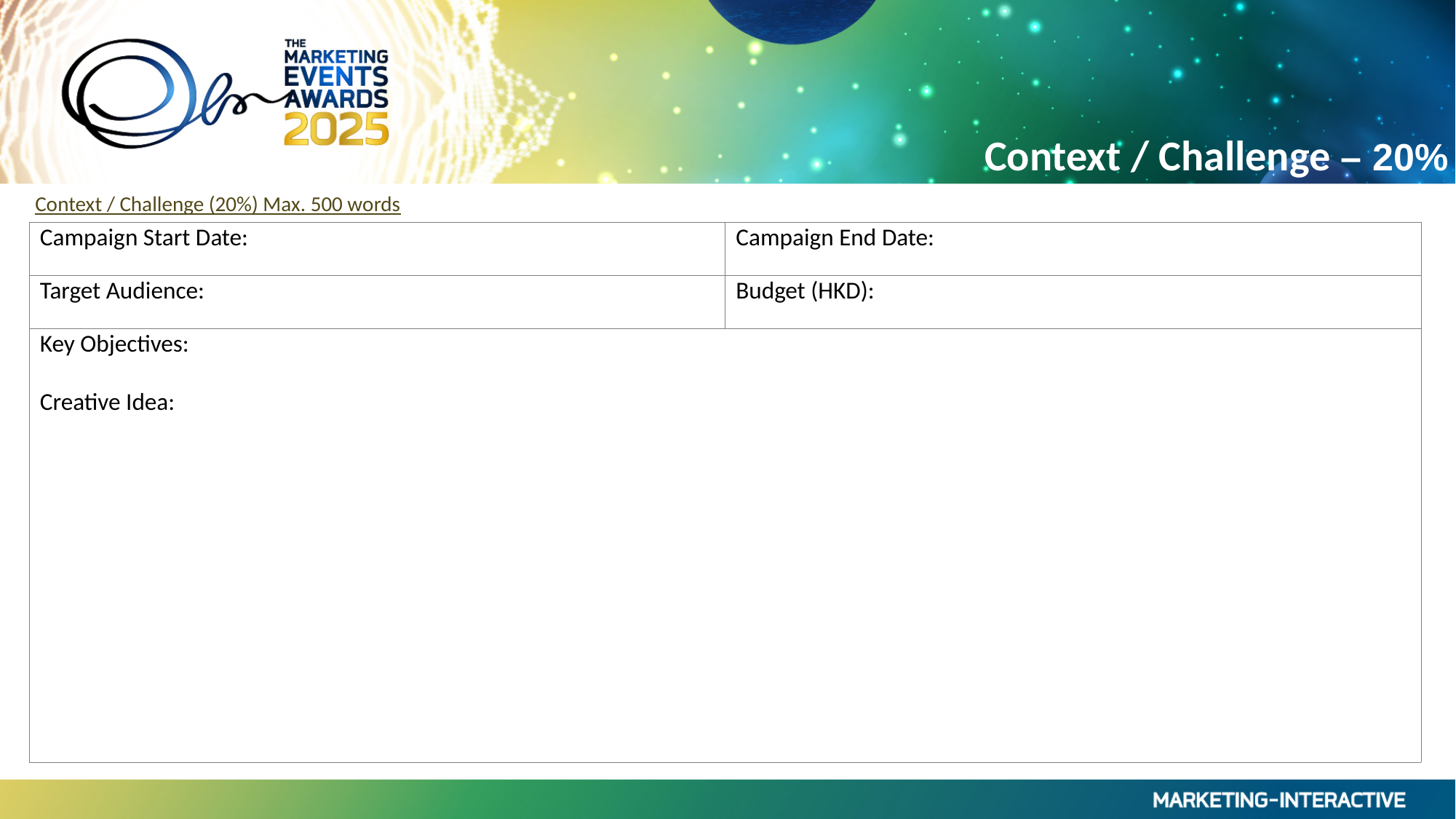

Context / Challenge – 20%
Context / Challenge (20%) Max. 500 words
| Campaign Start Date: | Campaign End Date: |
| --- | --- |
| Target Audience: | Budget (HKD): |
| Key Objectives: Creative Idea: |  |